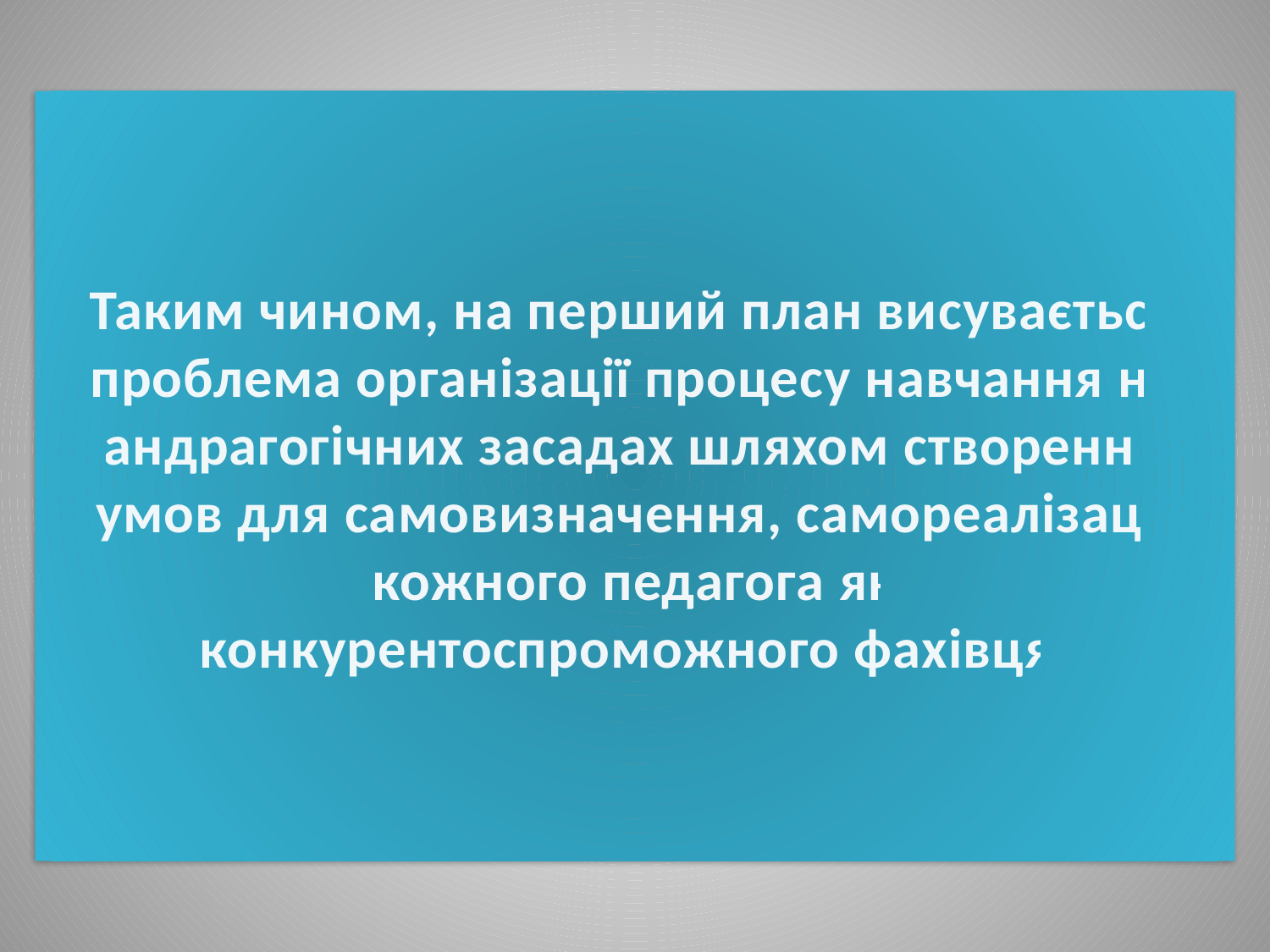

# Таким чином, на перший план висувається проблема організації процесу навчання на андрагогічних засадах шляхом створення умов для самовизначення, самореалізації кожного педагога як конкурентоспроможного фахівця.